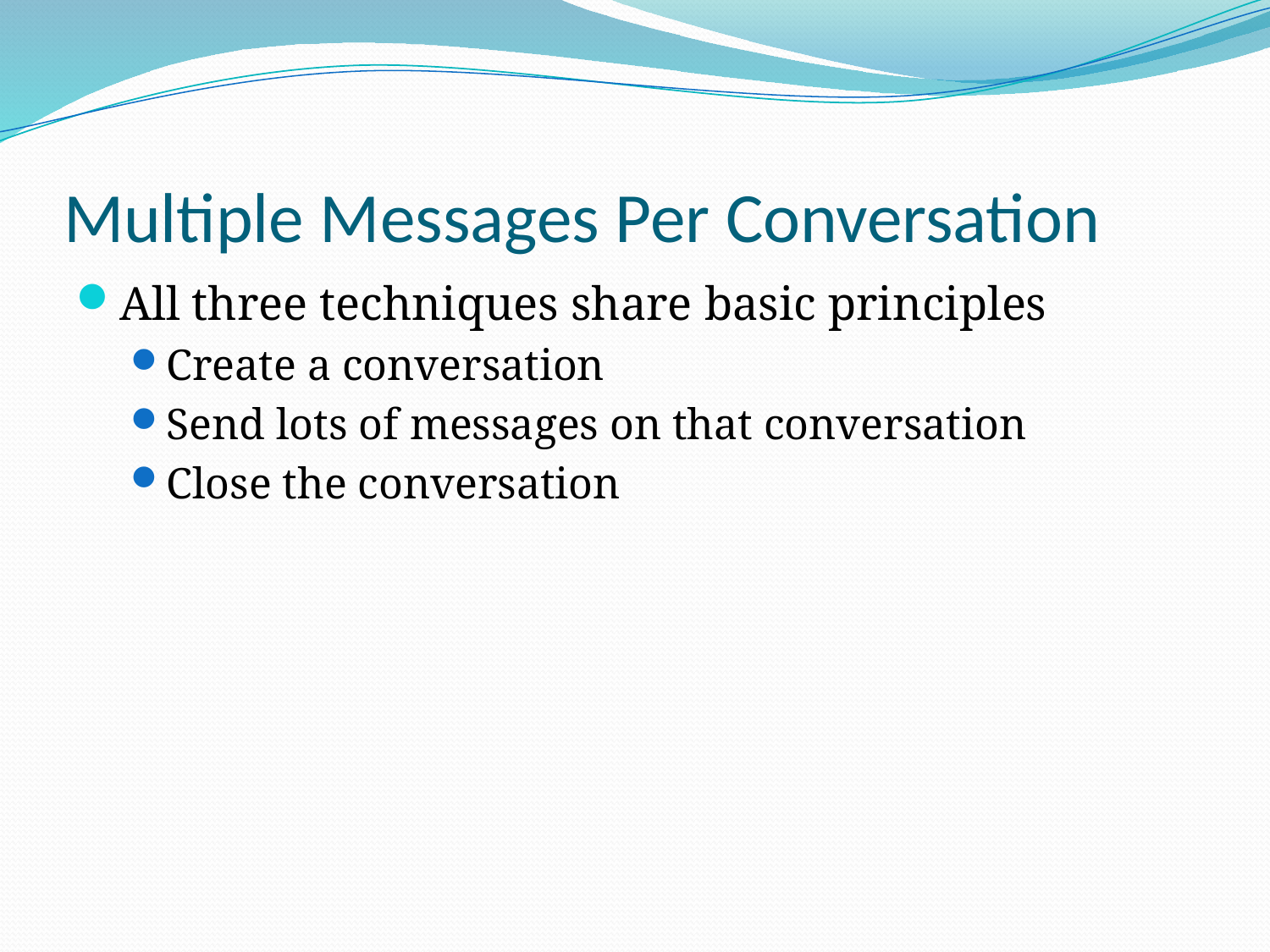

# Multiple Messages Per Conversation
All three techniques share basic principles
Create a conversation
Send lots of messages on that conversation
Close the conversation